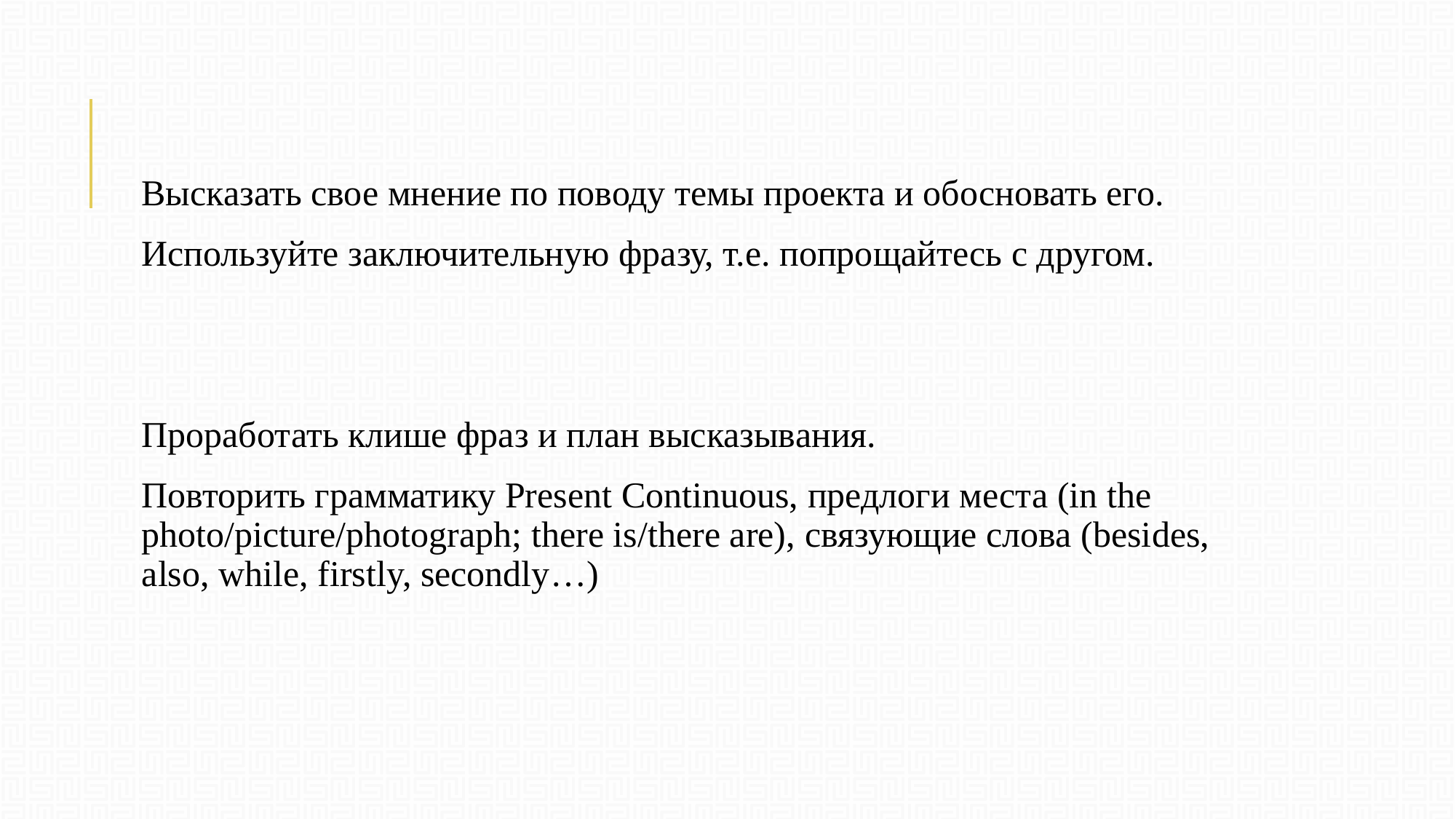

Высказать свое мнение по поводу темы проекта и обосновать его.
Используйте заключительную фразу, т.е. попрощайтесь с другом.

Проработать клише фраз и план высказывания.
Повторить грамматику Present Continuous, предлоги места (in the photo/picture/photograph; there is/there are), связующие слова (besides, also, while, firstly, secondly…)